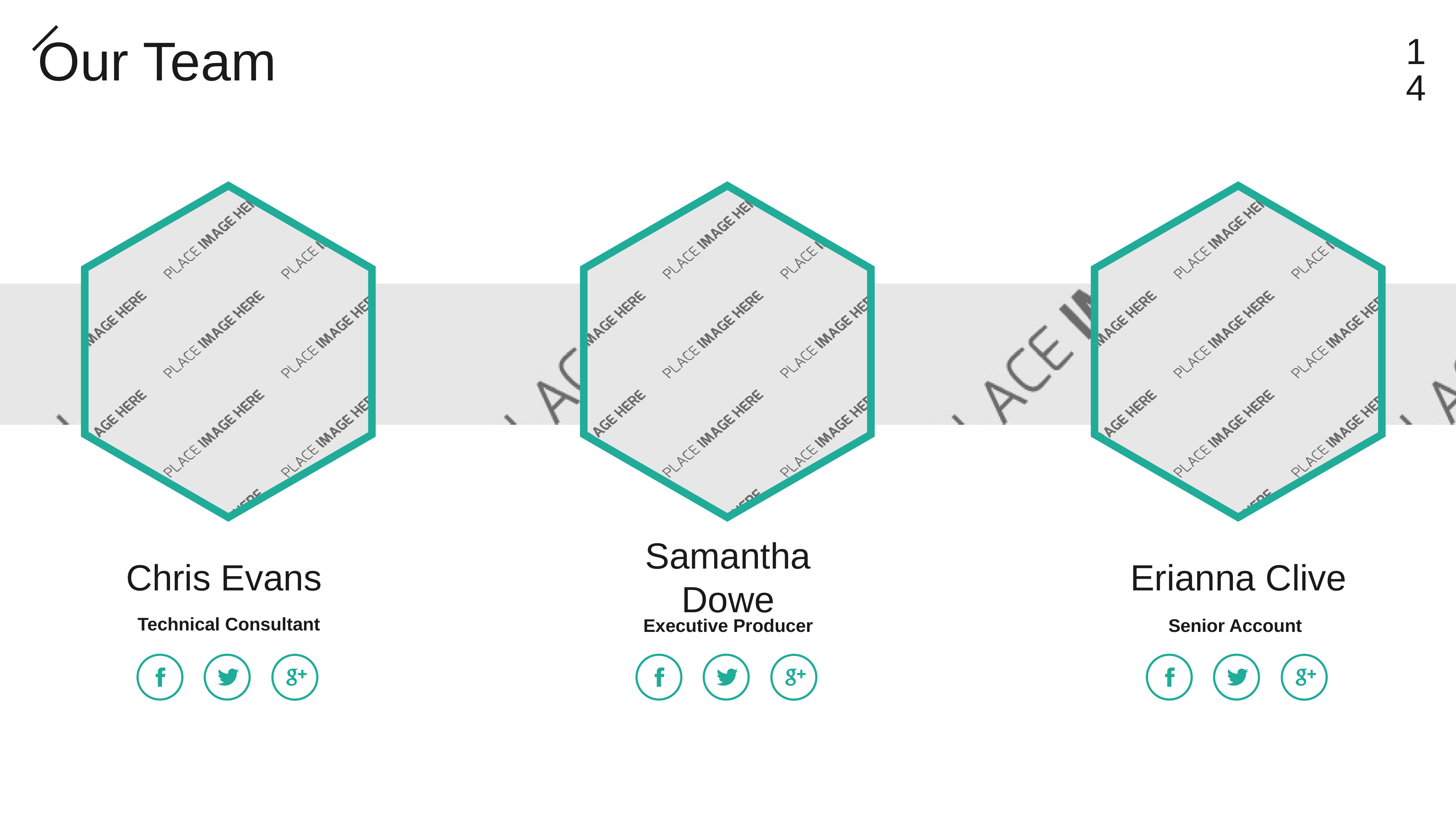

14
Our Team

Chris Evans
Samantha Dowe
Erianna Clive
Technical Consultant
Executive Producer
Senior Account